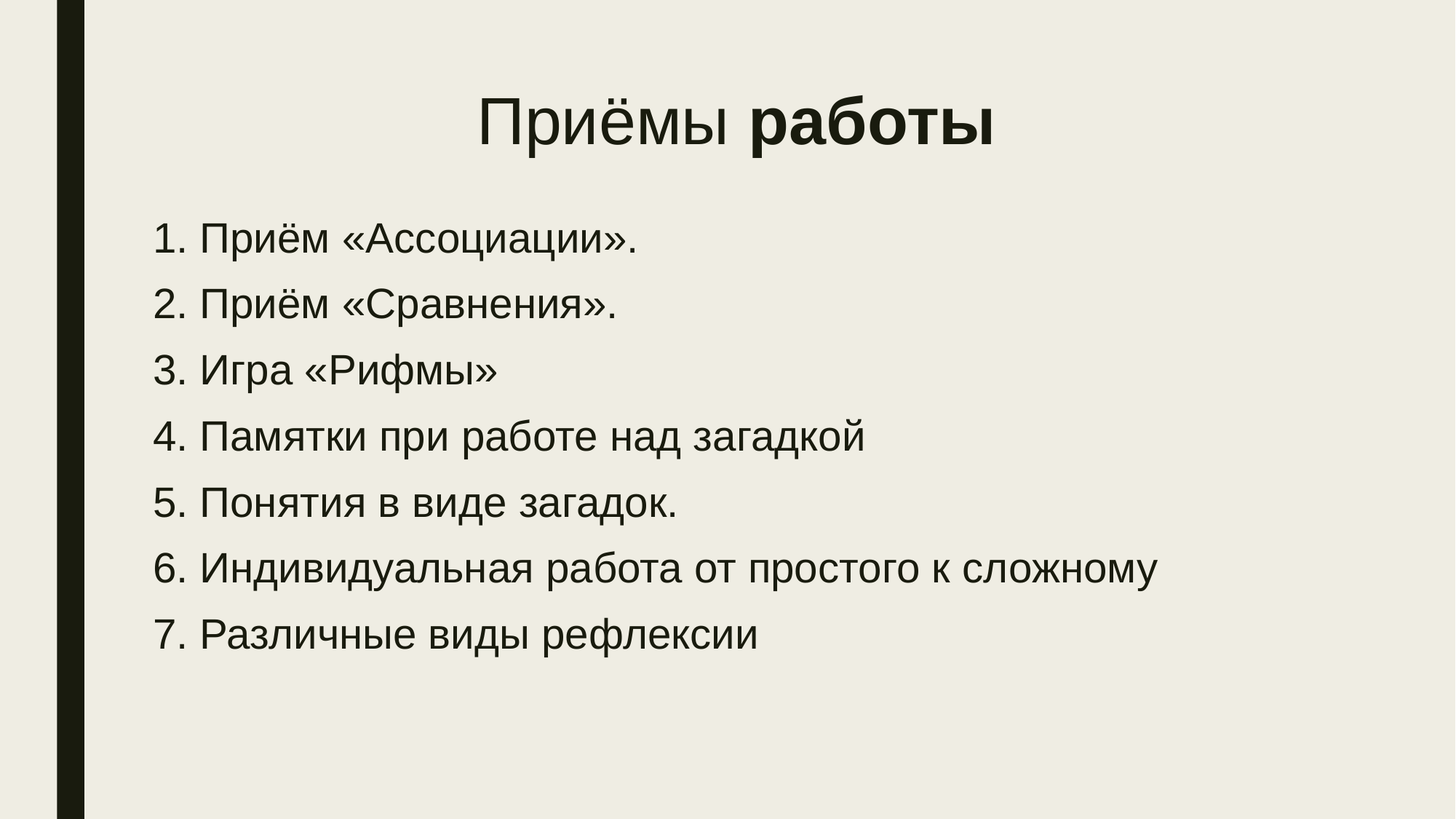

# Приёмы работы
1. Приём «Ассоциации».
2. Приём «Сравнения».
3. Игра «Рифмы»
4. Памятки при работе над загадкой
5. Понятия в виде загадок.
6. Индивидуальная работа от простого к сложному
7. Различные виды рефлексии